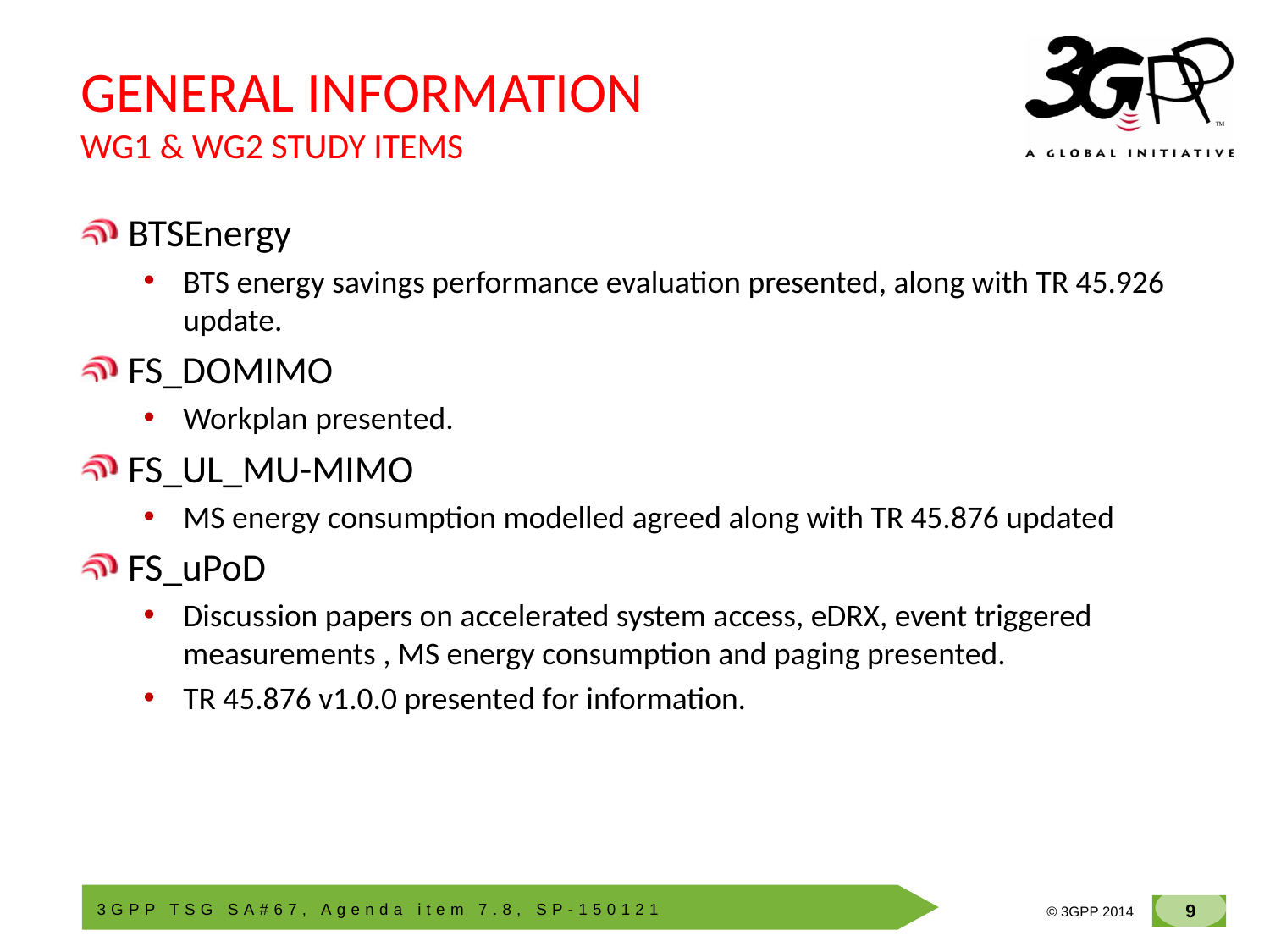

# GENERAL INFORMATION WG1 & WG2 STUDY ITEMS
BTSEnergy
BTS energy savings performance evaluation presented, along with TR 45.926 update.
FS_DOMIMO
Workplan presented.
FS_UL_MU-MIMO
MS energy consumption modelled agreed along with TR 45.876 updated
FS_uPoD
Discussion papers on accelerated system access, eDRX, event triggered measurements , MS energy consumption and paging presented.
TR 45.876 v1.0.0 presented for information.